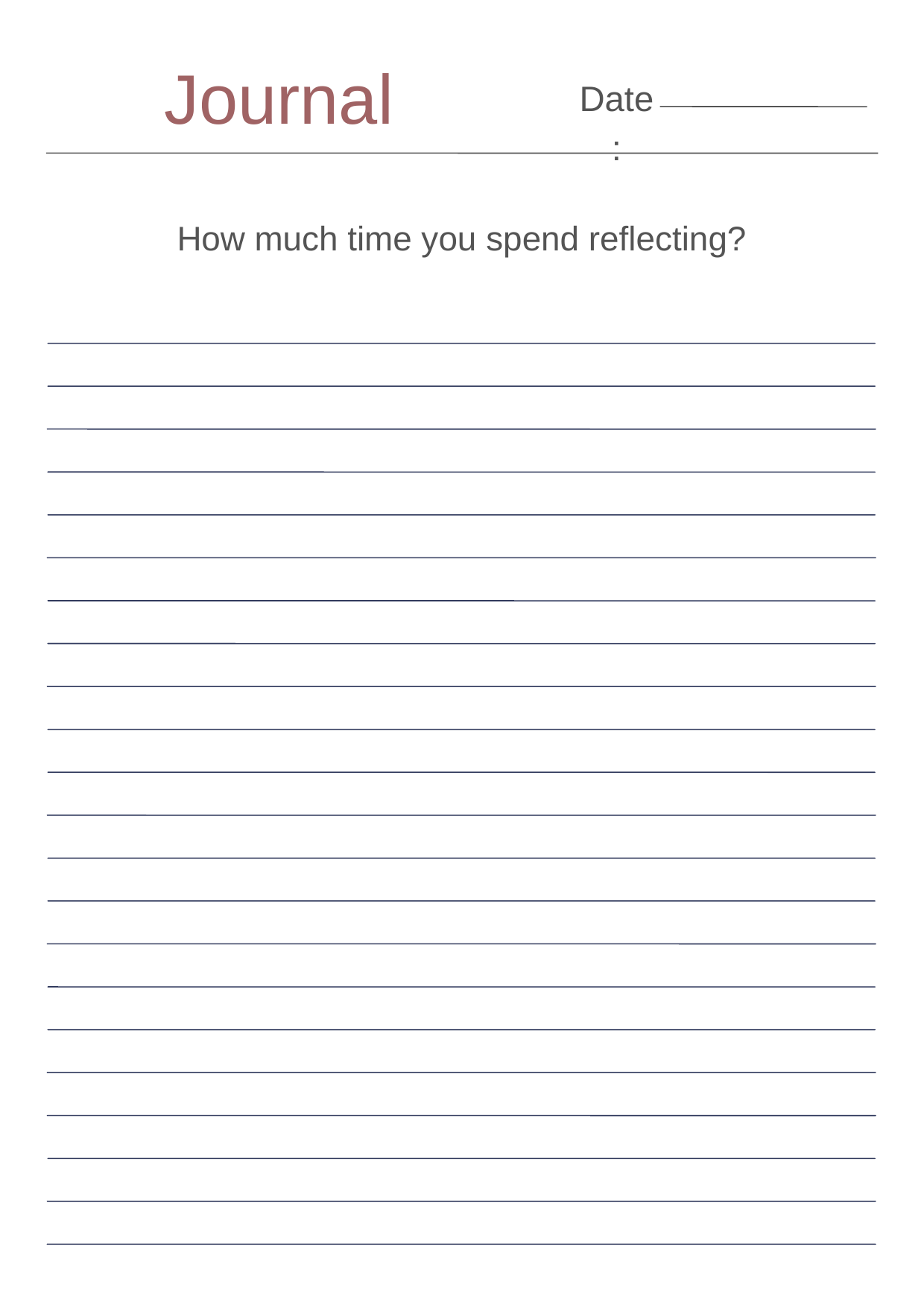

Journal
Date:

How much time you spend reflecting?